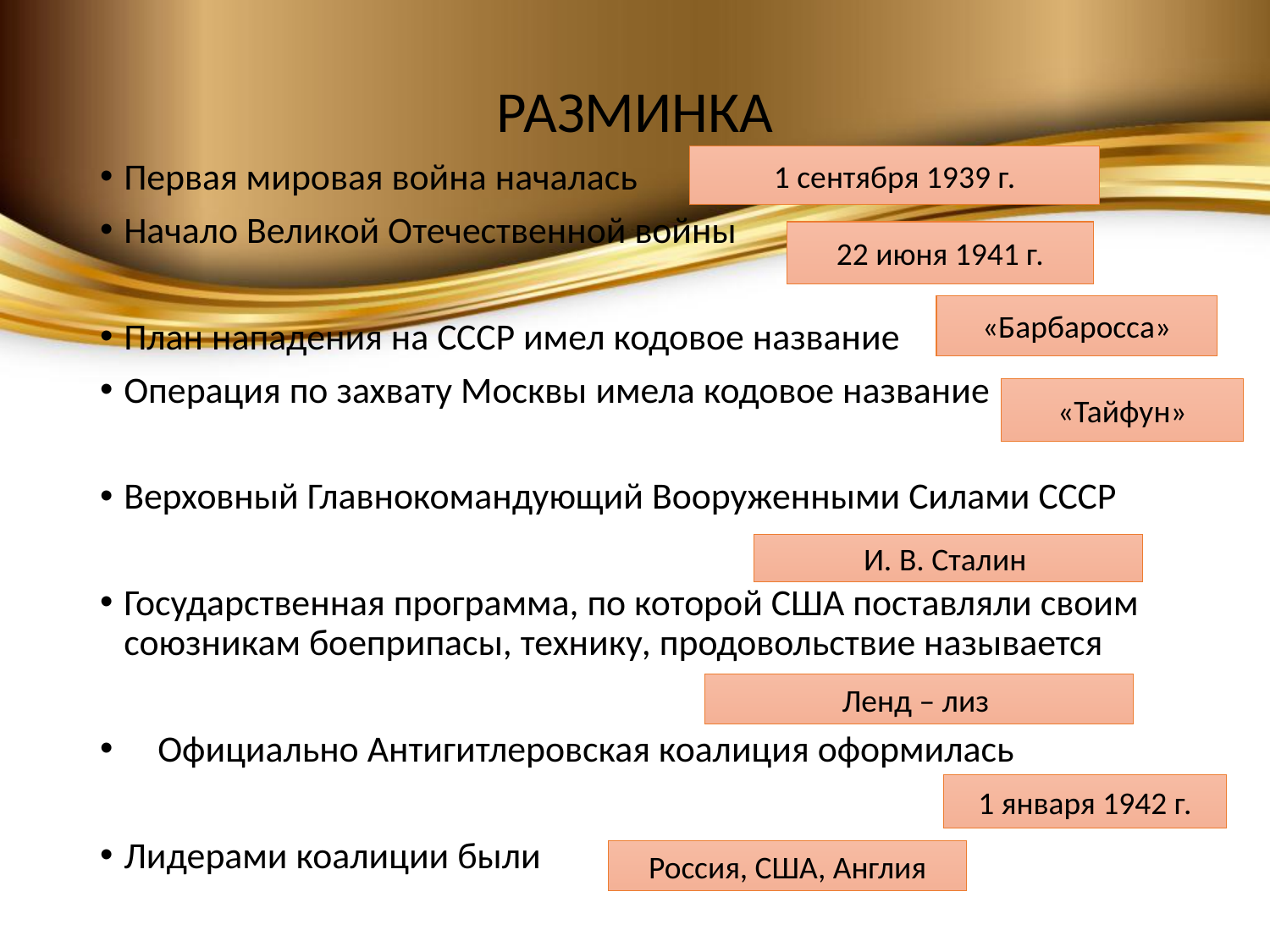

# РАЗМИНКА
1 сентября 1939 г.
Первая мировая война началась
Начало Великой Отечественной войны

План нападения на СССР имел кодовое название
Операция по захвату Москвы имела кодовое название

Верховный Главнокомандующий Вооруженными Силами СССР

Государственная программа, по которой США поставляли своим союзникам боеприпасы, технику, продовольствие называется

    Официально Антигитлеровская коалиция оформилась

Лидерами коалиции были

22 июня 1941 г.
«Барбаросса»
«Тайфун»
И. В. Сталин
Ленд – лиз
1 января 1942 г.
Россия, США, Англия